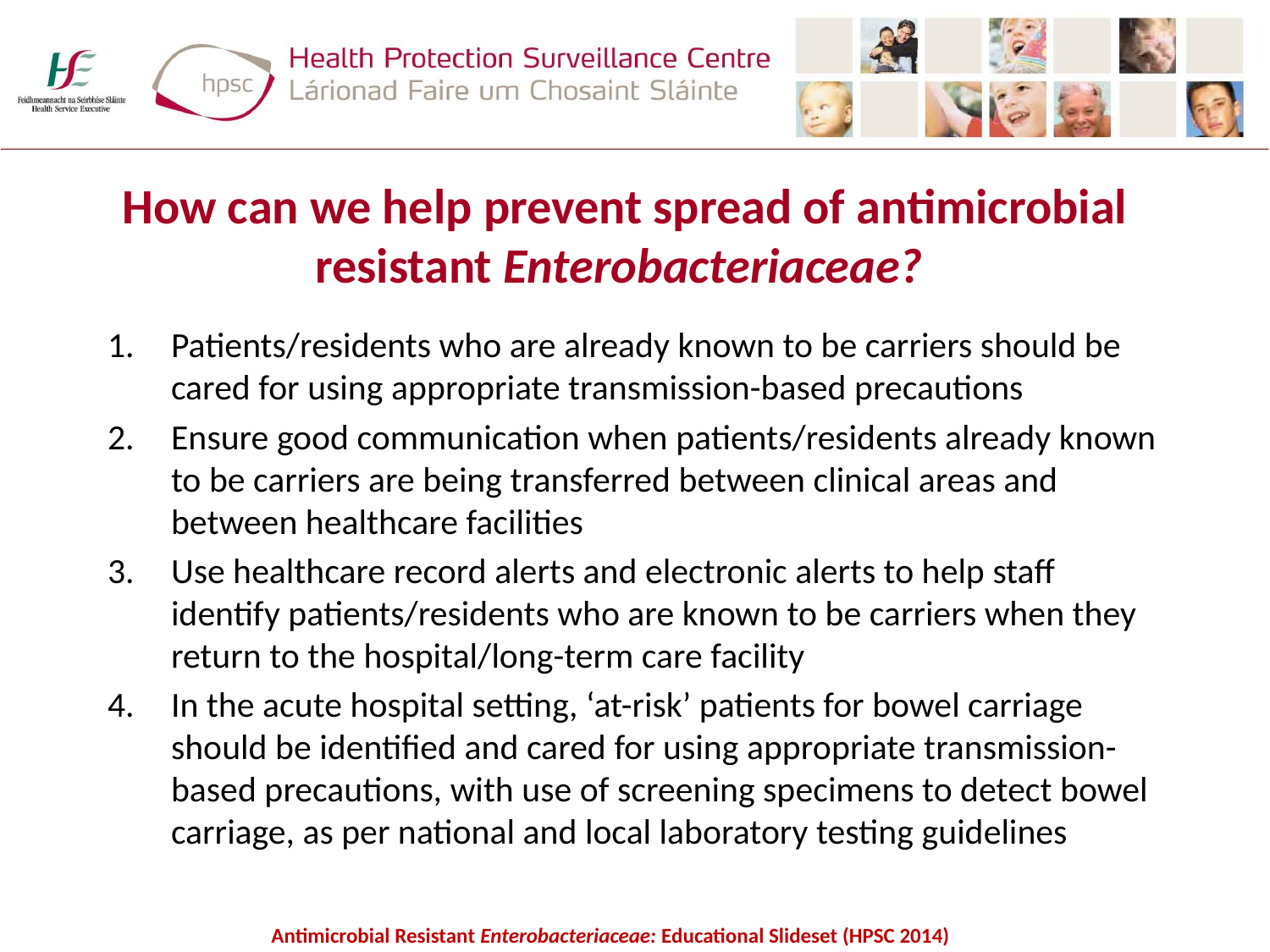

# How can we help prevent spread of antimicrobial resistant Enterobacteriaceae?
Patients/residents who are already known to be carriers should be cared for using appropriate transmission-based precautions
Ensure good communication when patients/residents already known to be carriers are being transferred between clinical areas and between healthcare facilities
Use healthcare record alerts and electronic alerts to help staff identify patients/residents who are known to be carriers when they return to the hospital/long-term care facility
In the acute hospital setting, ‘at-risk’ patients for bowel carriage should be identified and cared for using appropriate transmission-based precautions, with use of screening specimens to detect bowel carriage, as per national and local laboratory testing guidelines
Antimicrobial Resistant Enterobacteriaceae: Educational Slideset (HPSC 2014)